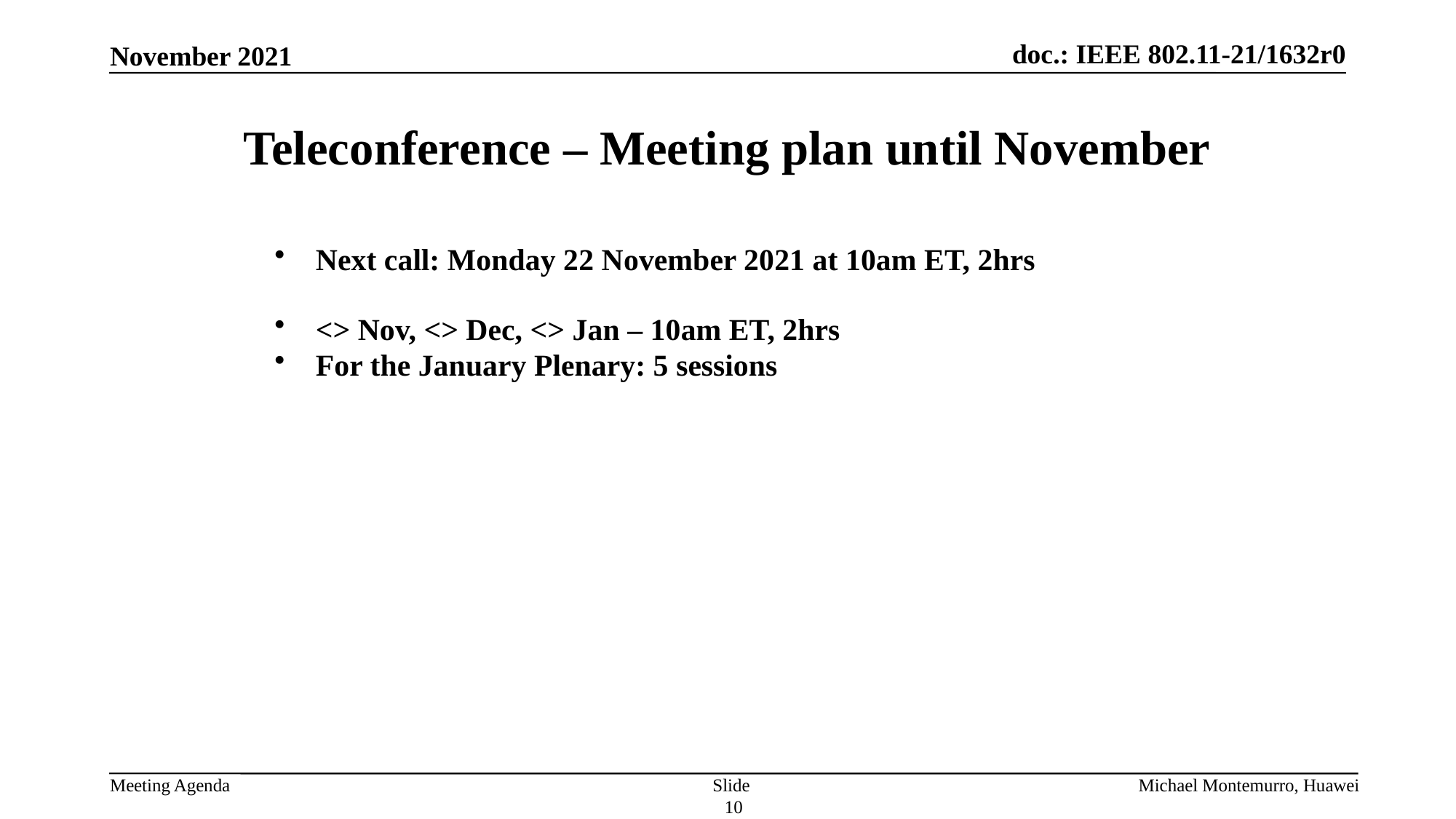

# Teleconference – Meeting plan until November
Next call: Monday 22 November 2021 at 10am ET, 2hrs

<> Nov, <> Dec, <> Jan – 10am ET, 2hrs
For the January Plenary: 5 sessions
Slide 10
Michael Montemurro, Huawei